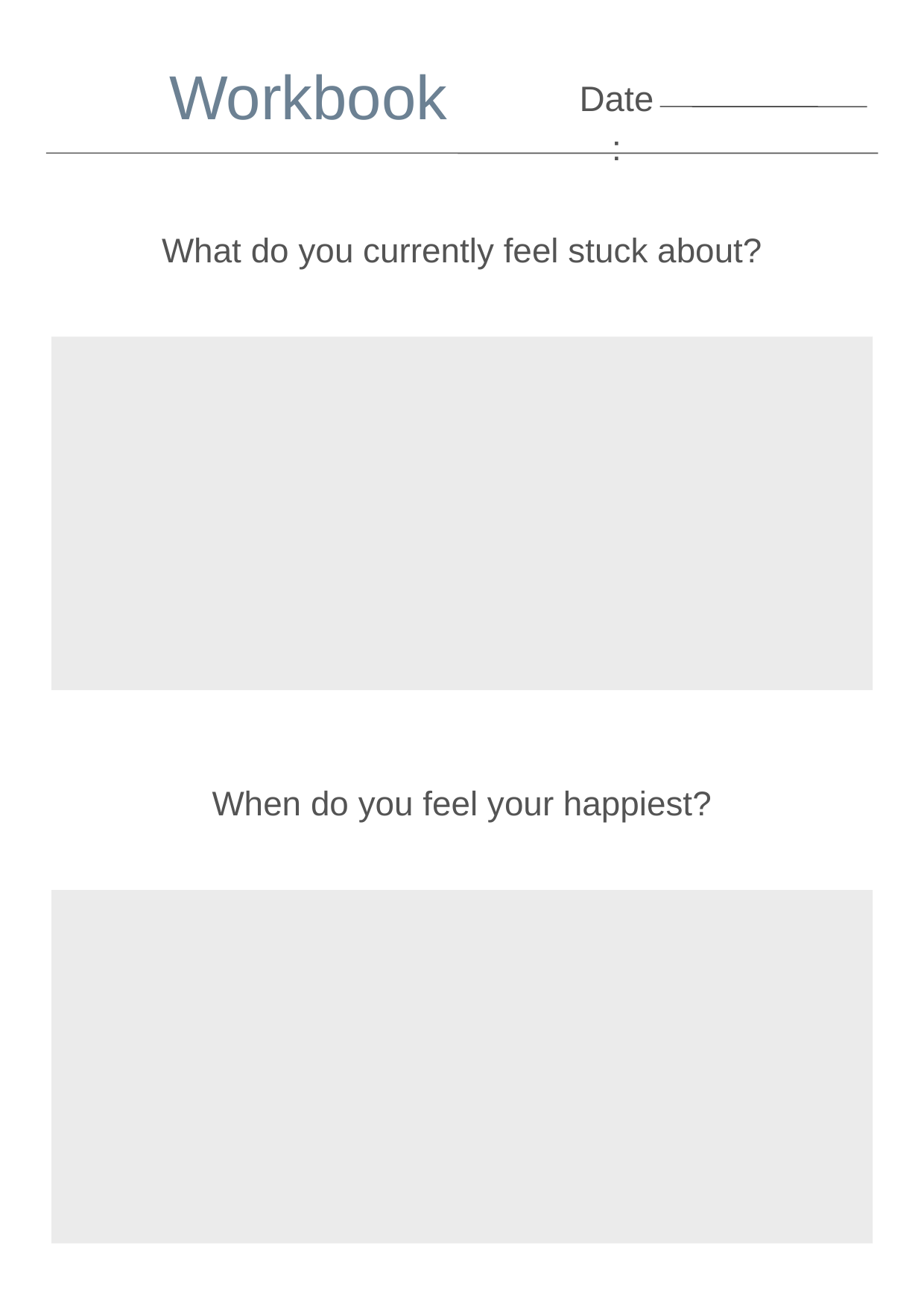

Workbook
Date:

What do you currently feel stuck about?

When do you feel your happiest?